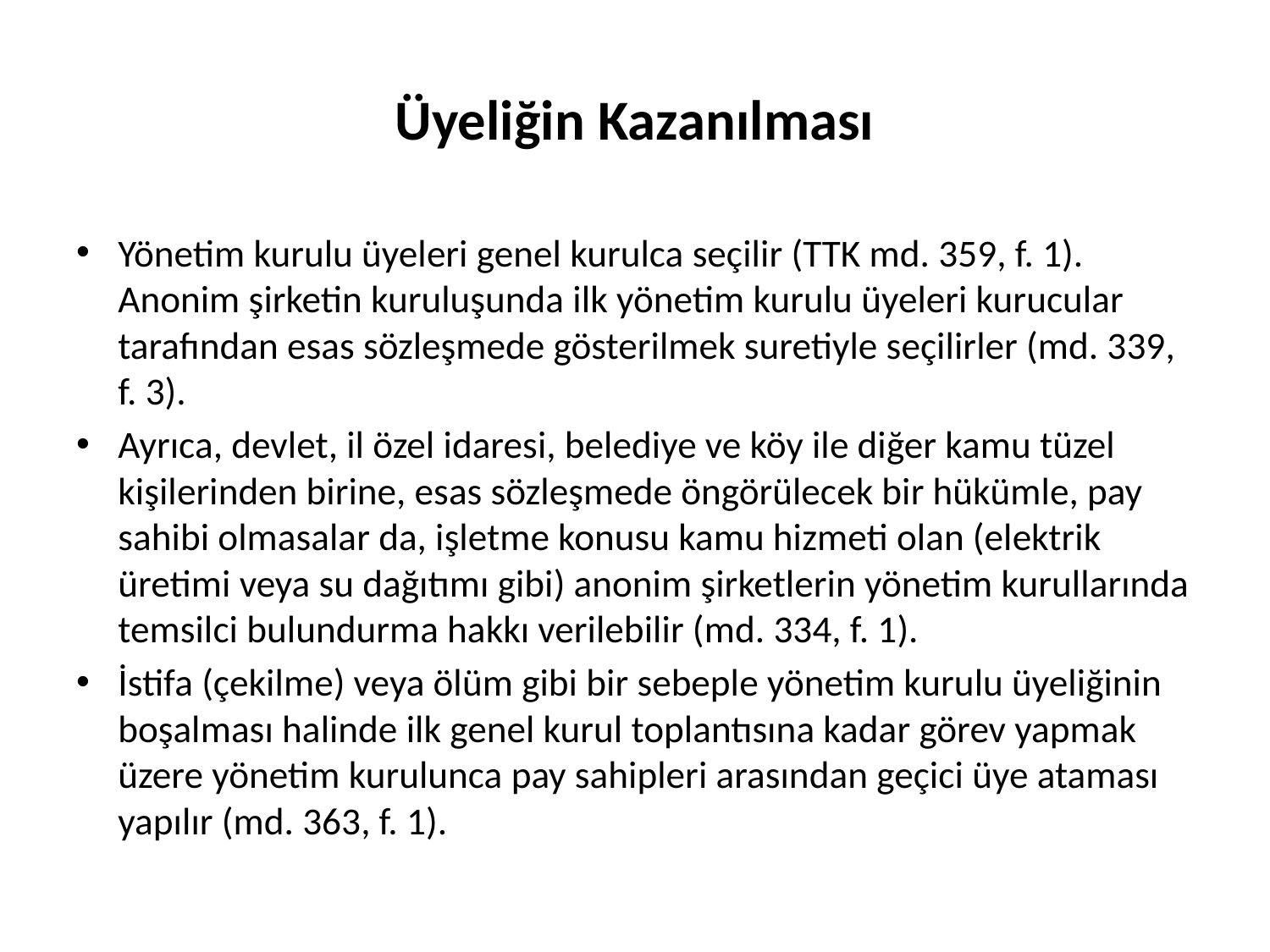

# Üyeliğin Kazanılması
Yönetim kurulu üyeleri genel kurulca seçilir (TTK md. 359, f. 1). Anonim şirketin kuruluşunda ilk yönetim kurulu üyeleri kurucular tarafından esas sözleşmede gösterilmek suretiyle seçilirler (md. 339, f. 3).
Ayrıca, devlet, il özel idaresi, belediye ve köy ile diğer kamu tüzel kişilerinden birine, esas sözleşmede öngörülecek bir hükümle, pay sahibi olmasalar da, işletme konusu kamu hizmeti olan (elektrik üretimi veya su dağıtımı gibi) anonim şirketlerin yönetim kurullarında temsilci bulundurma hakkı verilebilir (md. 334, f. 1).
İstifa (çekilme) veya ölüm gibi bir sebeple yönetim kurulu üyeliğinin boşalması halinde ilk genel kurul toplantısına kadar görev yapmak üzere yönetim kurulunca pay sahipleri arasından geçici üye ataması yapılır (md. 363, f. 1).